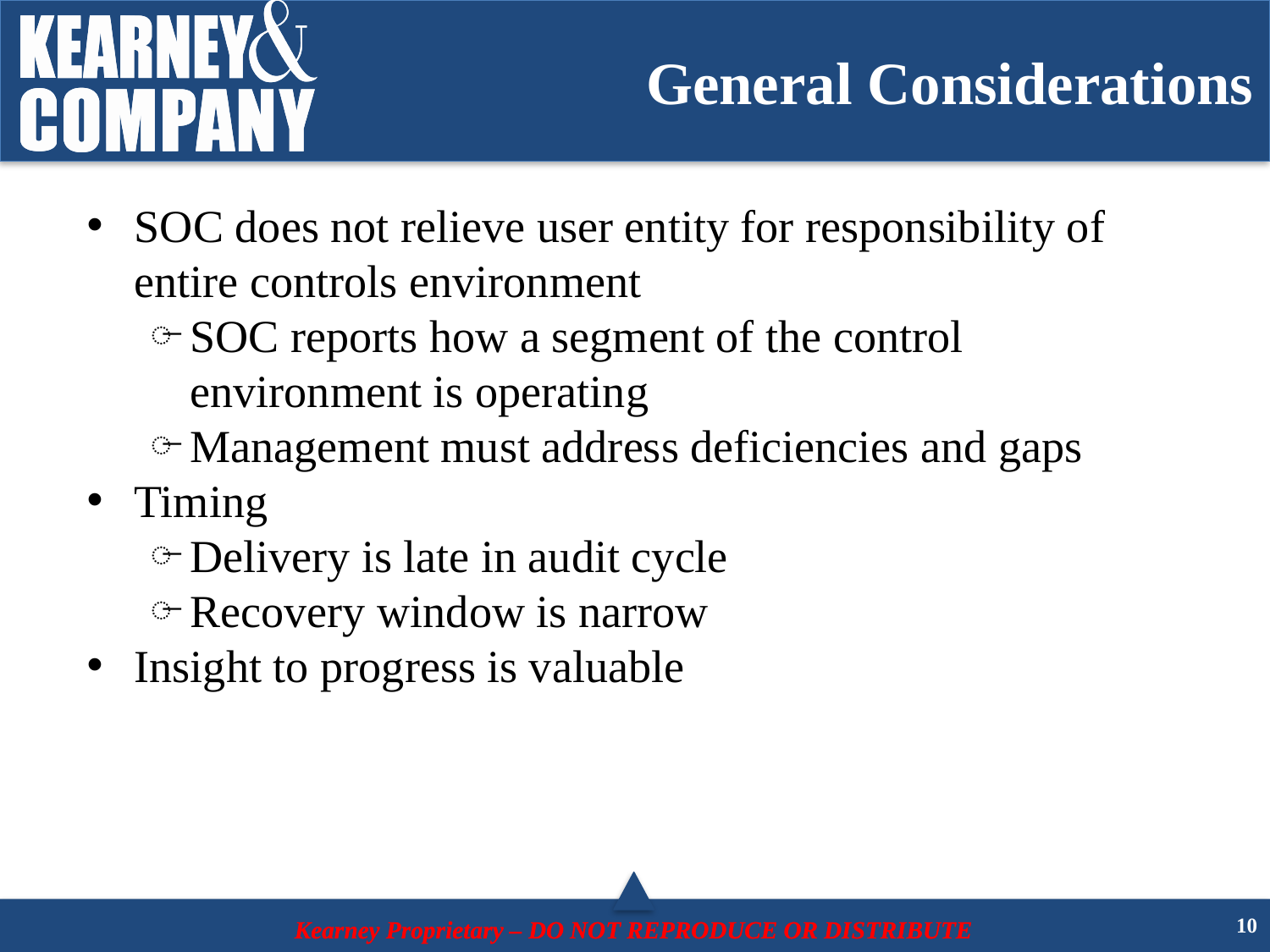

# General Considerations
SOC does not relieve user entity for responsibility of entire controls environment
SOC reports how a segment of the control environment is operating
Management must address deficiencies and gaps
Timing
Delivery is late in audit cycle
Recovery window is narrow
Insight to progress is valuable
10